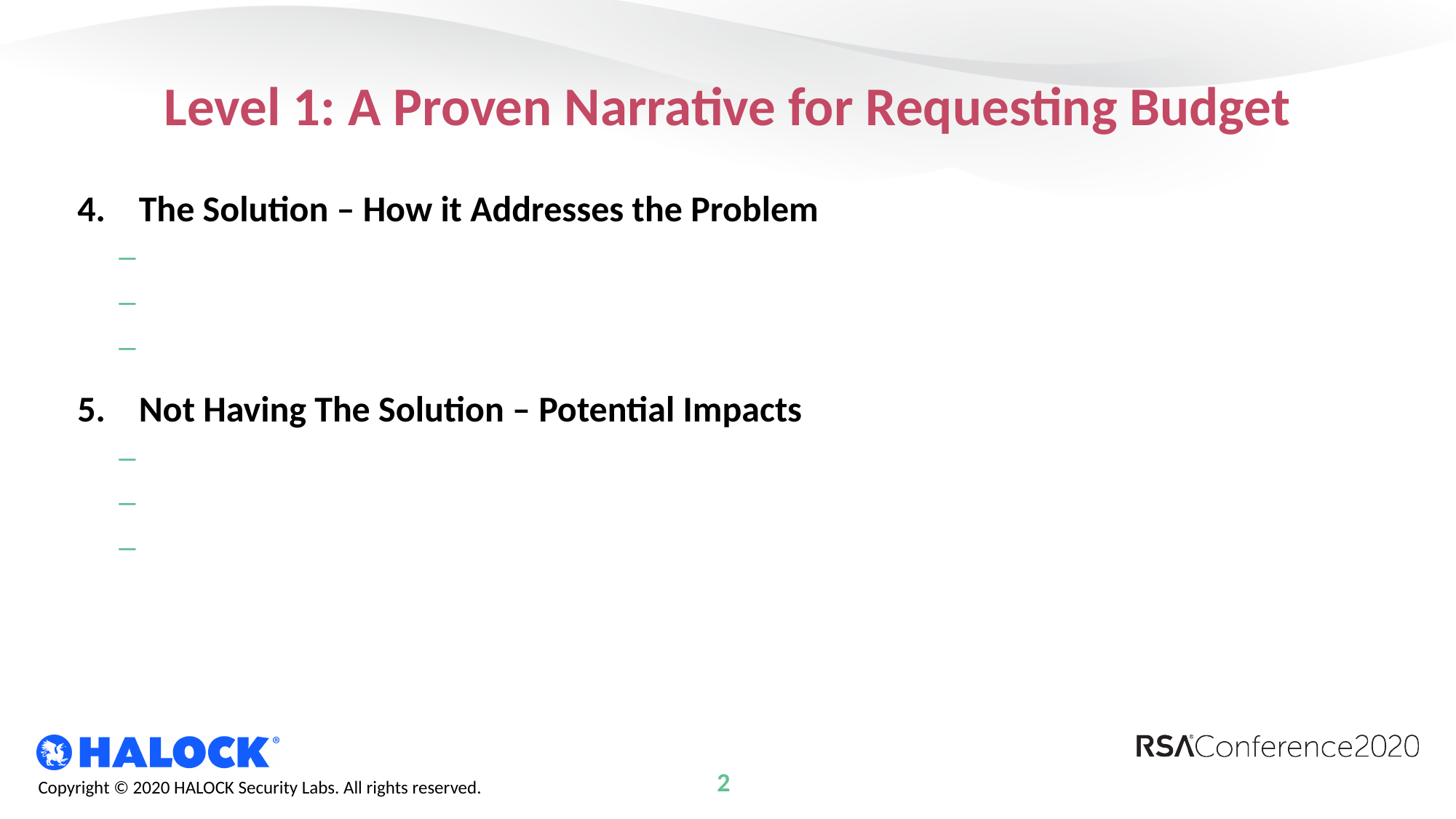

# Level 1: A Proven Narrative for Requesting Budget
The Solution – How it Addresses the Problem

Not Having The Solution – Potential Impacts

2